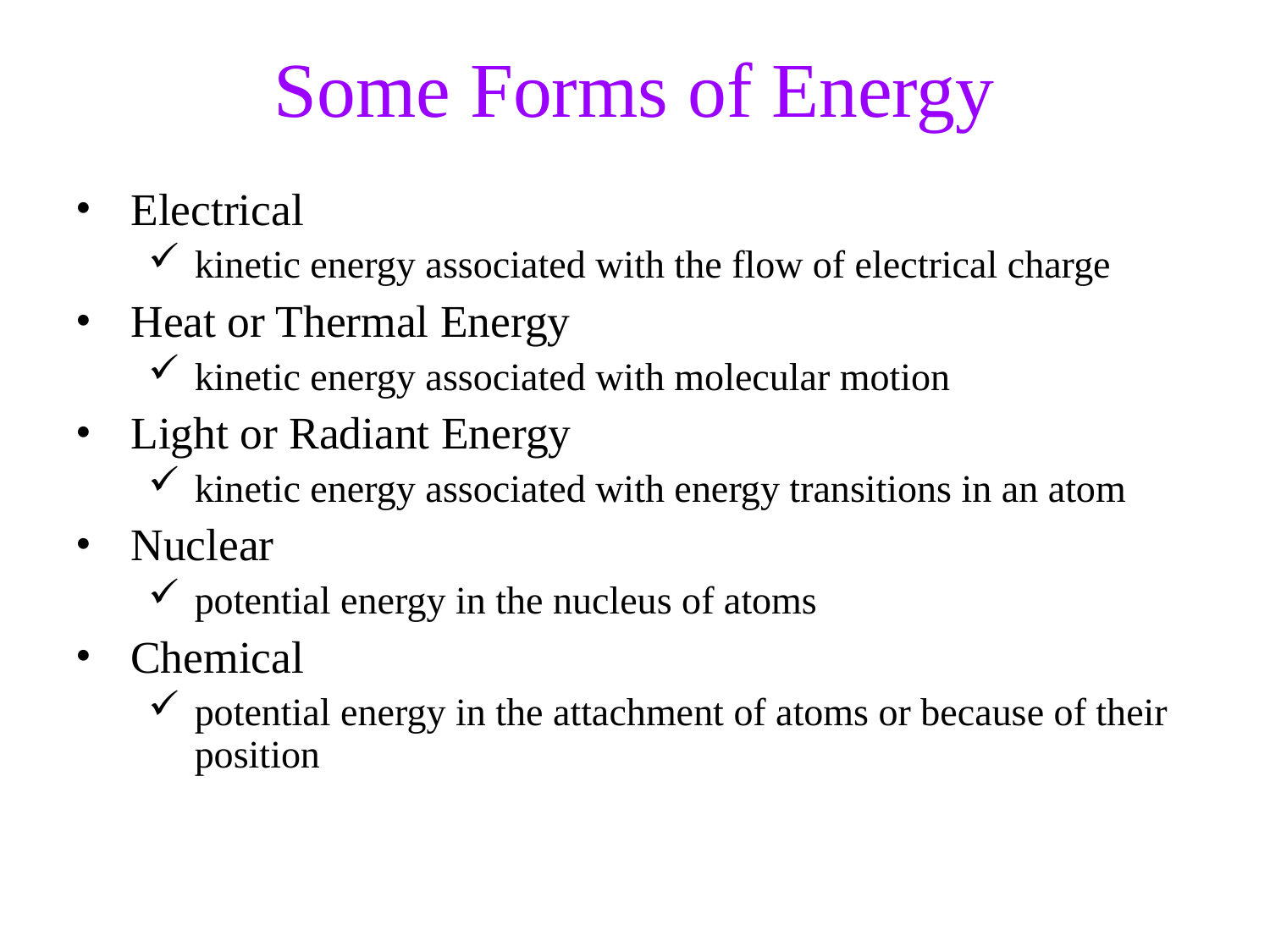

Some Forms of Energy
Electrical
kinetic energy associated with the flow of electrical charge
Heat or Thermal Energy
kinetic energy associated with molecular motion
Light or Radiant Energy
kinetic energy associated with energy transitions in an atom
Nuclear
potential energy in the nucleus of atoms
Chemical
potential energy in the attachment of atoms or because of their position